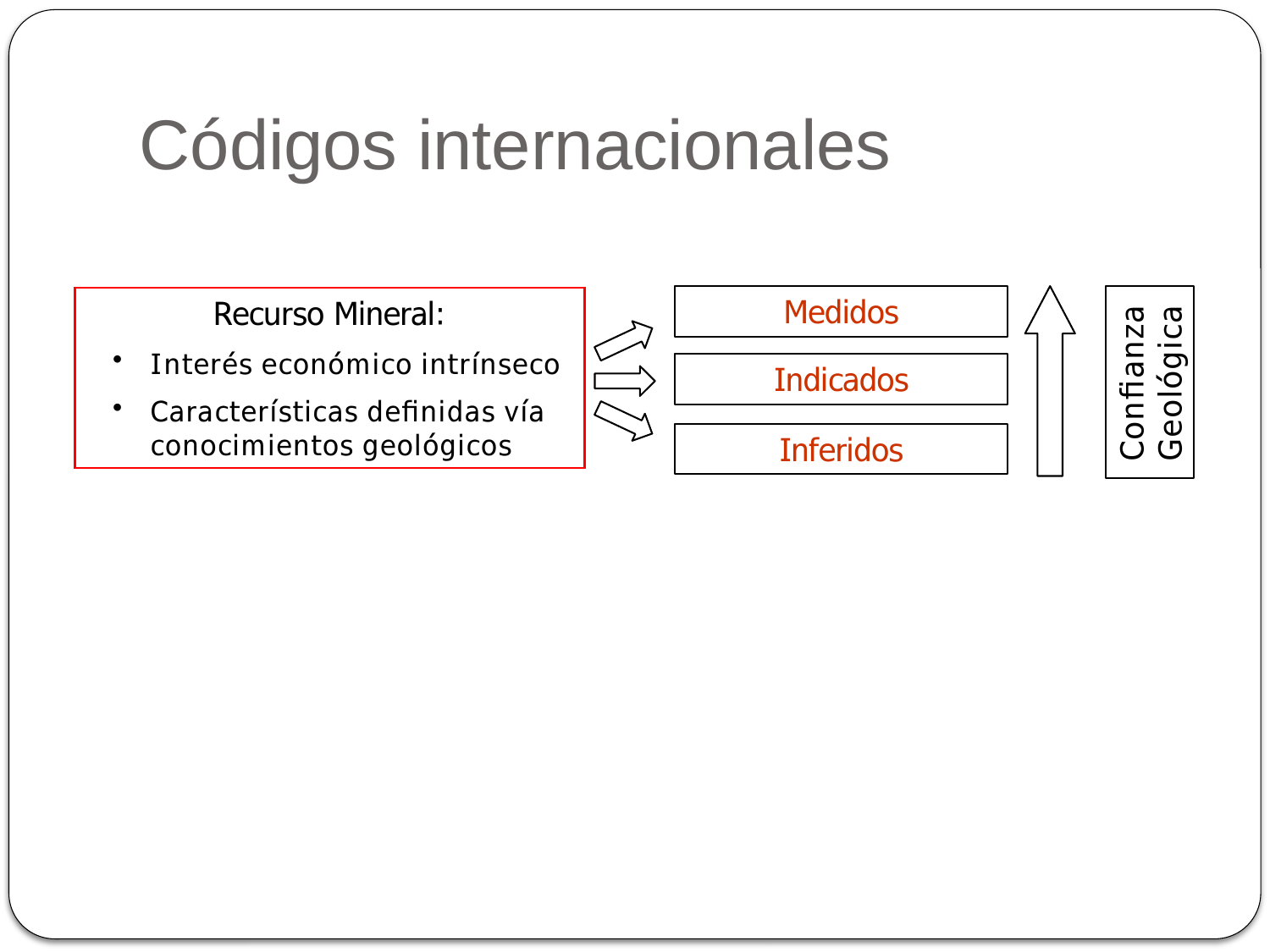

# Códigos internacionales
Medidos

Recurso Mineral:
Interés económico intrínseco
Características definidas vía conocimientos geológicos

Confianza Geológica
Indicados

Inferidos